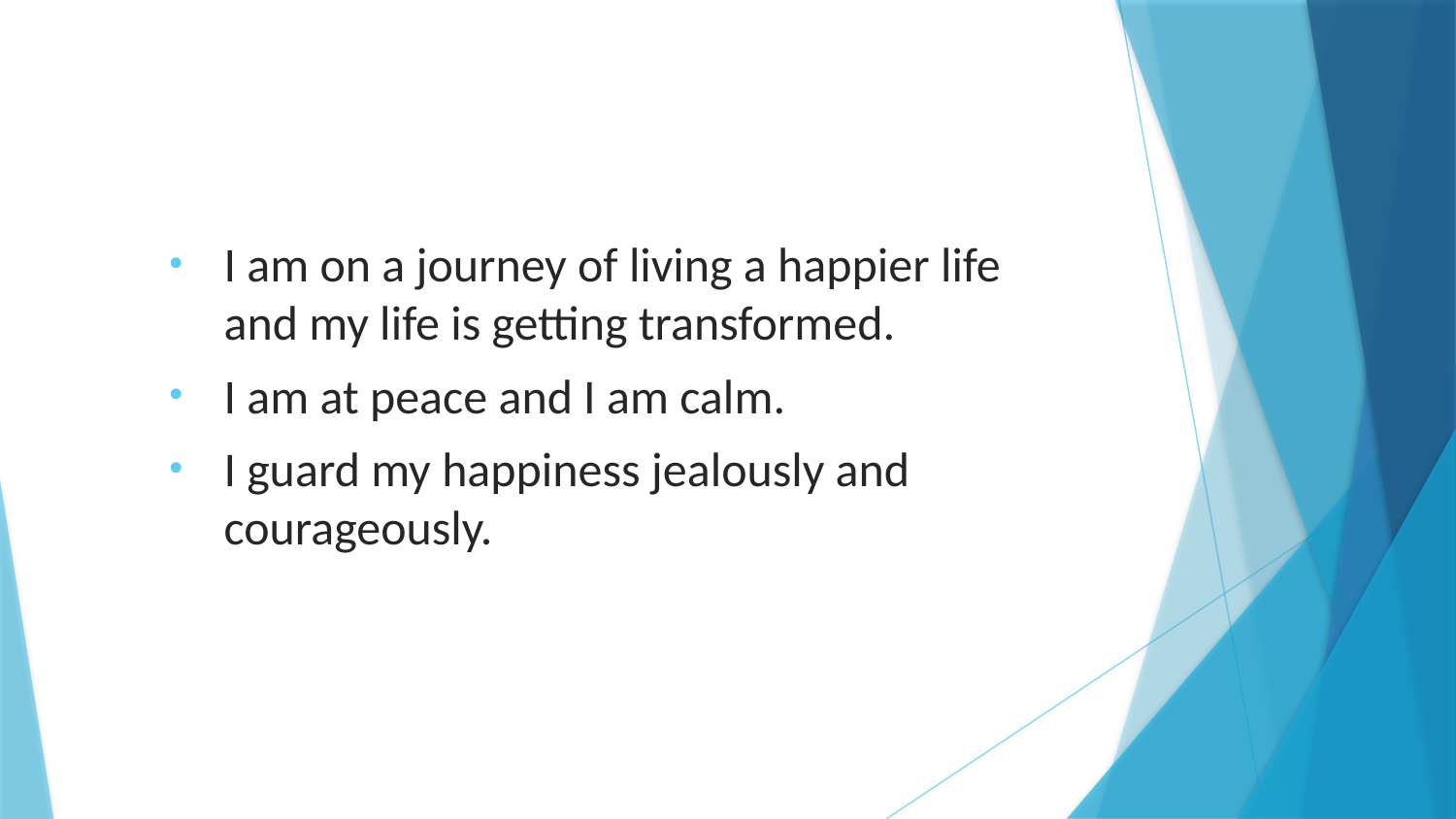

I am on a journey of living a happier life and my life is getting transformed.
I am at peace and I am calm.
I guard my happiness jealously and courageously.